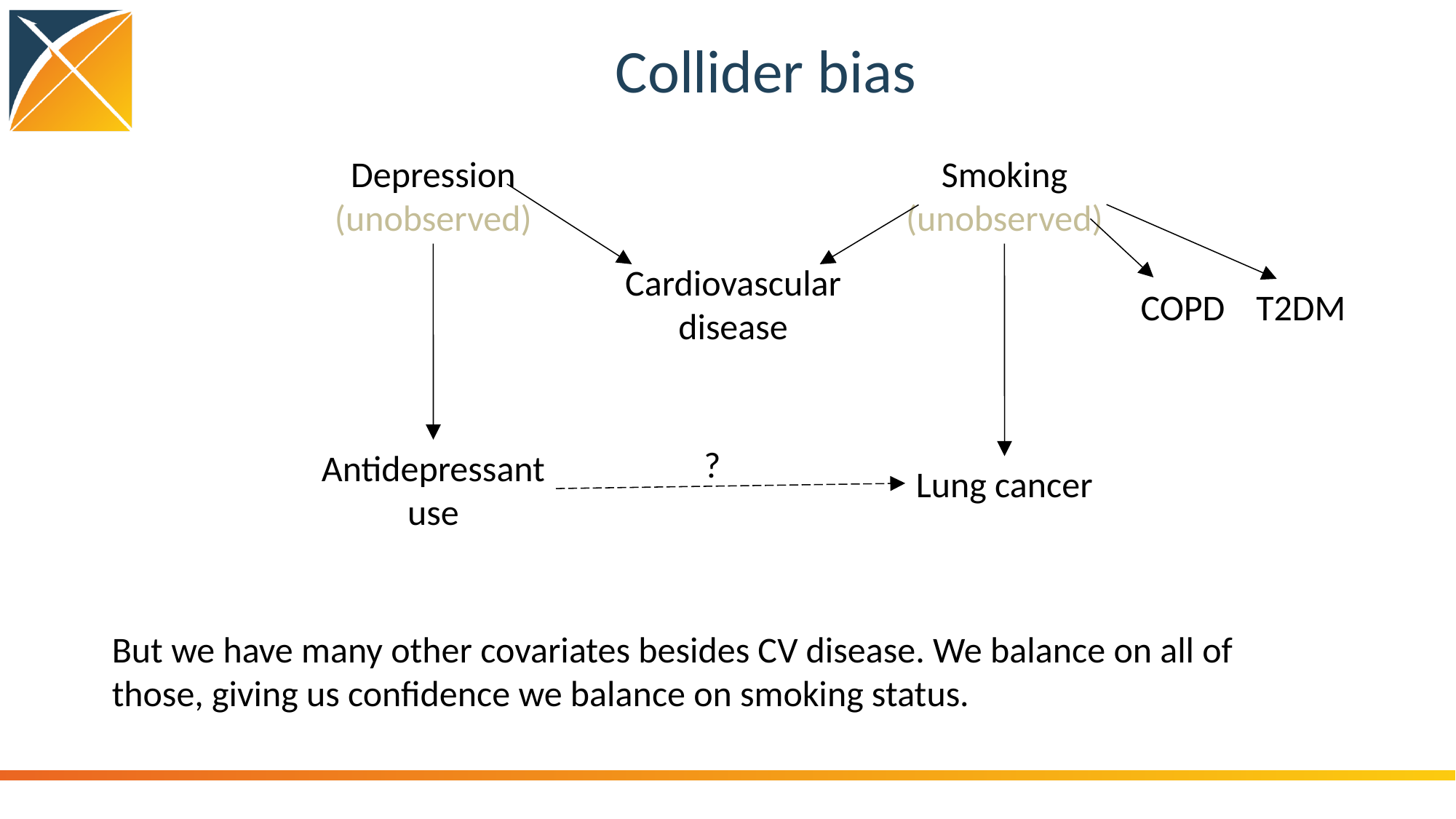

# Collider bias
Depression
(unobserved)
Smoking
(unobserved)
Cardiovascular
disease
COPD
T2DM
?
Antidepressant
use
Lung cancer
But we have many other covariates besides CV disease. We balance on all of those, giving us confidence we balance on smoking status.